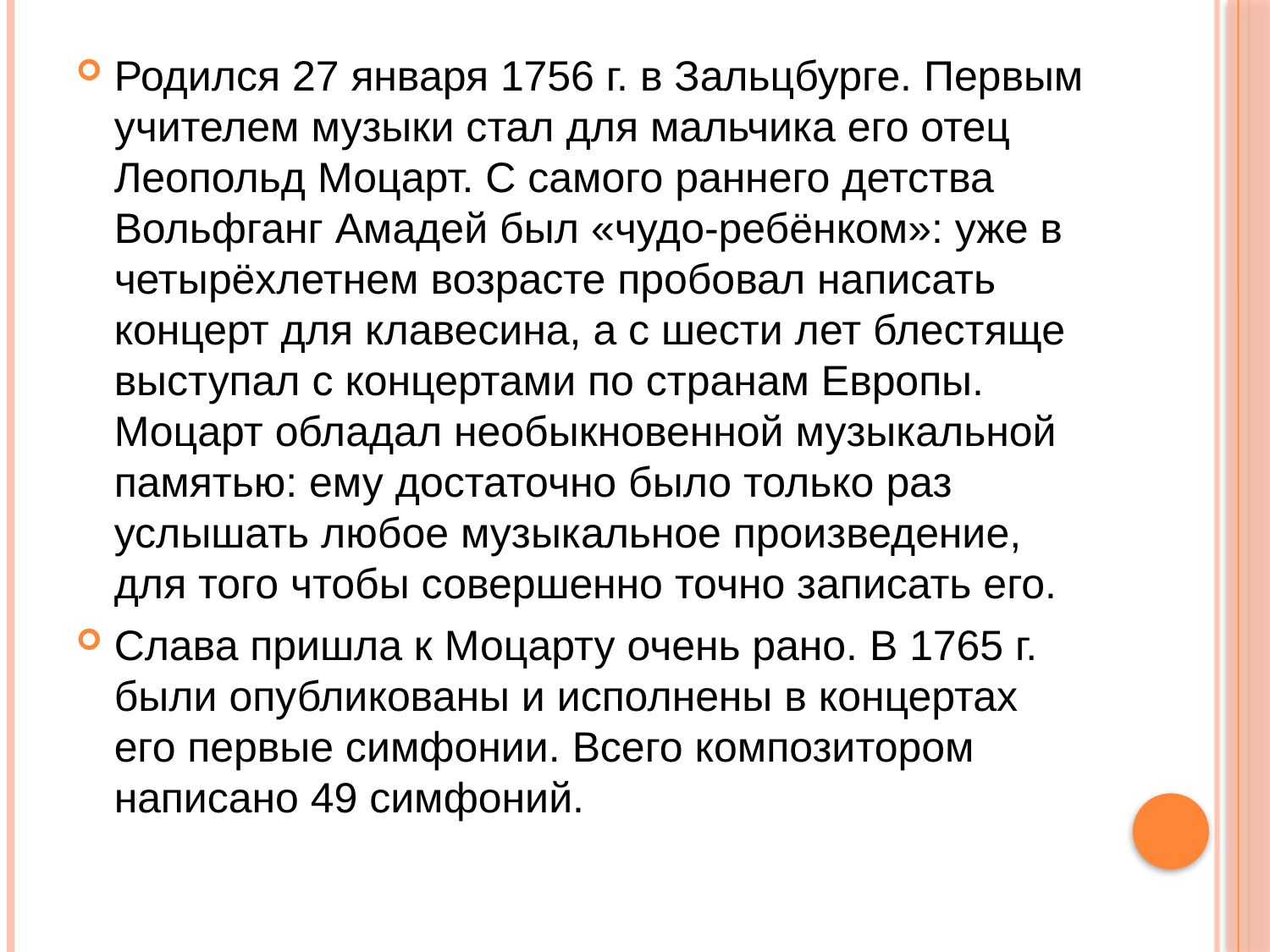

#
Родился 27 января 1756 г. в Зальцбурге. Первым учителем музыки стал для мальчика его отец Леопольд Моцарт. С самого раннего детства Вольфганг Амадей был «чудо-ребёнком»: уже в четырёхлетнем возрасте пробовал написать концерт для клавесина, а с шести лет блестяще выступал с концертами по странам Европы. Моцарт обладал необыкновенной музыкальной памятью: ему достаточно было только раз услышать любое музыкальное произведение, для того чтобы совершенно точно записать его.
Слава пришла к Моцарту очень рано. В 1765 г. были опубликованы и исполнены в концертах его первые симфонии. Всего композитором написано 49 симфоний.